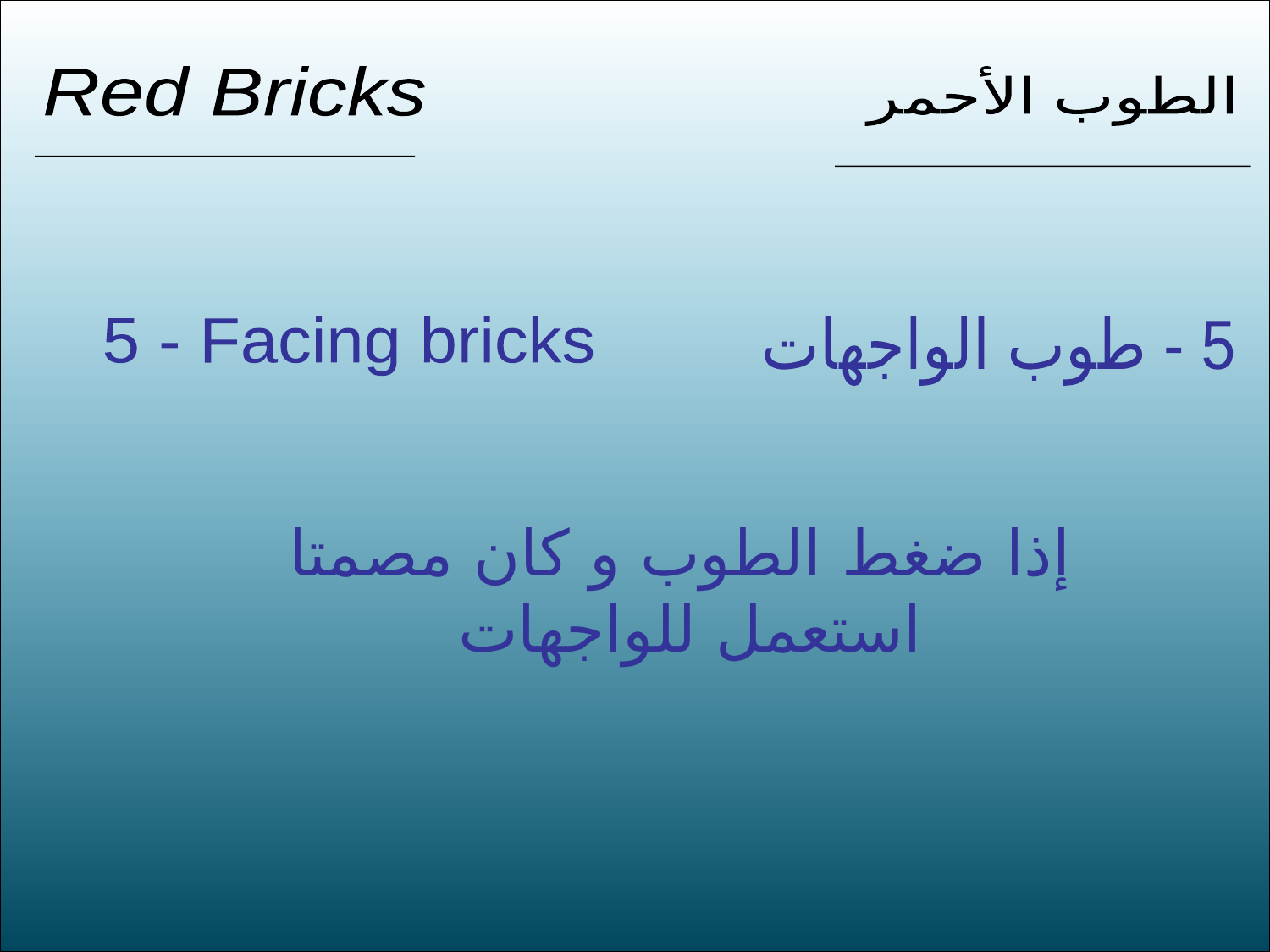

Red Bricks
الطوب الأحمر

5 - Facing bricks
5 - طوب الواجهات
إذا ضغط الطوب و كان مصمتا استعمل للواجهات